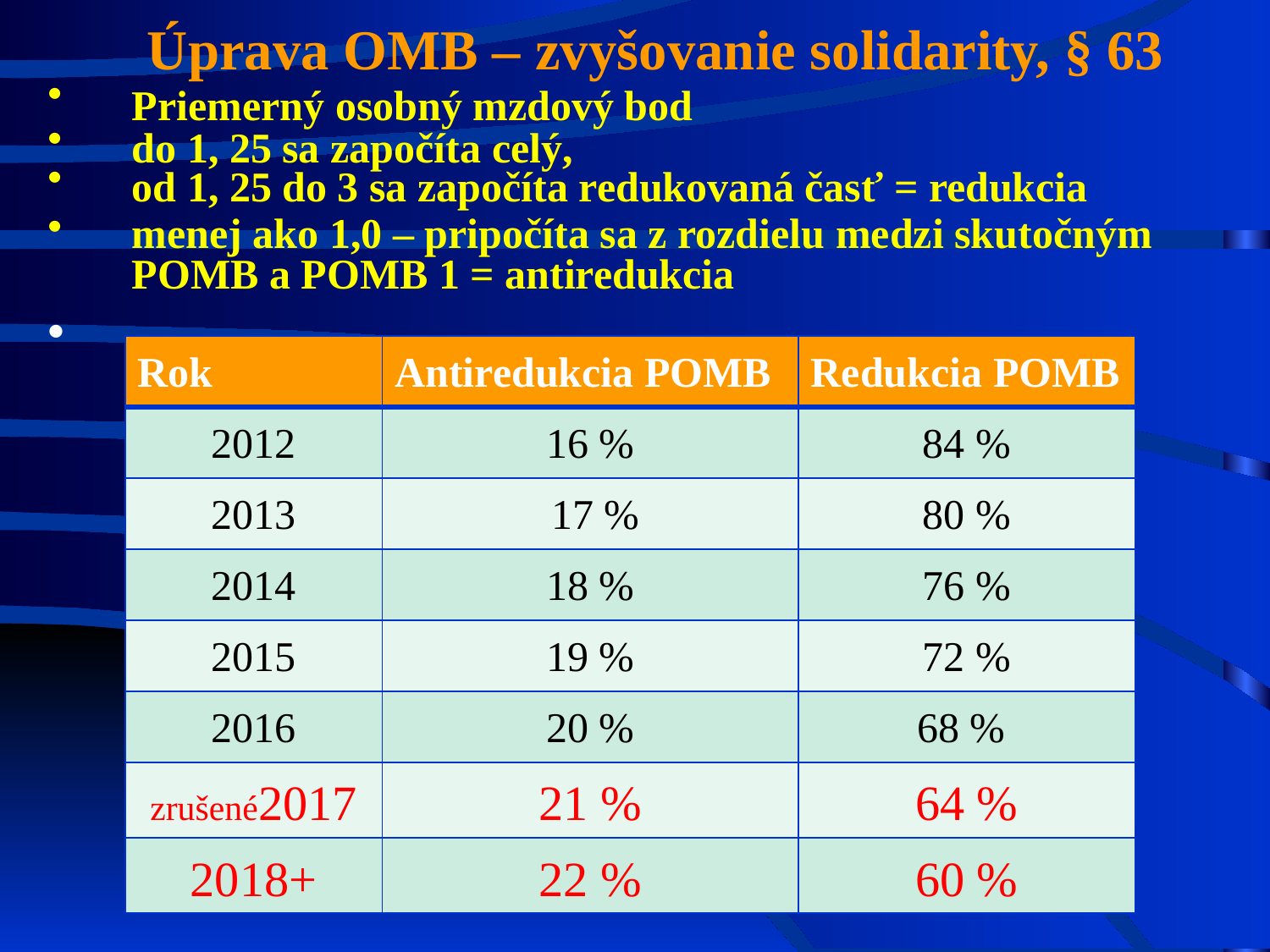

Úprava OMB – zvyšovanie solidarity, § 63
Priemerný osobný mzdový bod
do 1, 25 sa započíta celý,
od 1, 25 do 3 sa započíta redukovaná časť = redukcia
menej ako 1,0 – pripočíta sa z rozdielu medzi skutočným POMB a POMB 1 = antiredukcia

| Rok | Antiredukcia POMB | Redukcia POMB |
| --- | --- | --- |
| 2012 | 16 % | 84 % |
| 2013 | 17 % | 80 % |
| 2014 | 18 % | 76 % |
| 2015 | 19 % | 72 % |
| 2016 | 20 % | 68 % |
| zrušené2017 | 21 % | 64 % |
| 2018+ | 22 % | 60 % |